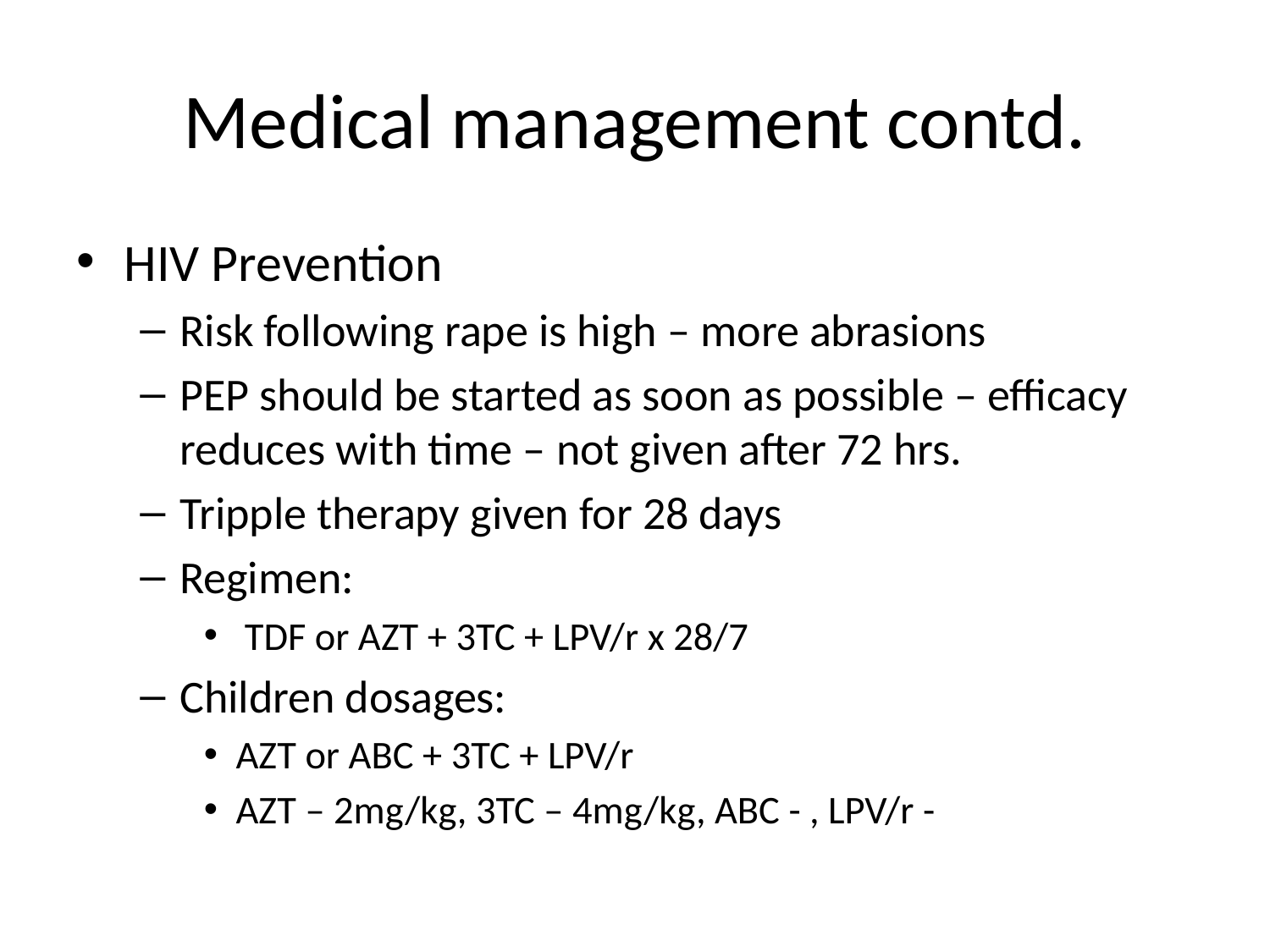

# Medical management contd.
HIV Prevention
Risk following rape is high – more abrasions
PEP should be started as soon as possible – efficacy reduces with time – not given after 72 hrs.
Tripple therapy given for 28 days
Regimen:
 TDF or AZT + 3TC + LPV/r x 28/7
Children dosages:
AZT or ABC + 3TC + LPV/r
AZT – 2mg/kg, 3TC – 4mg/kg, ABC - , LPV/r -